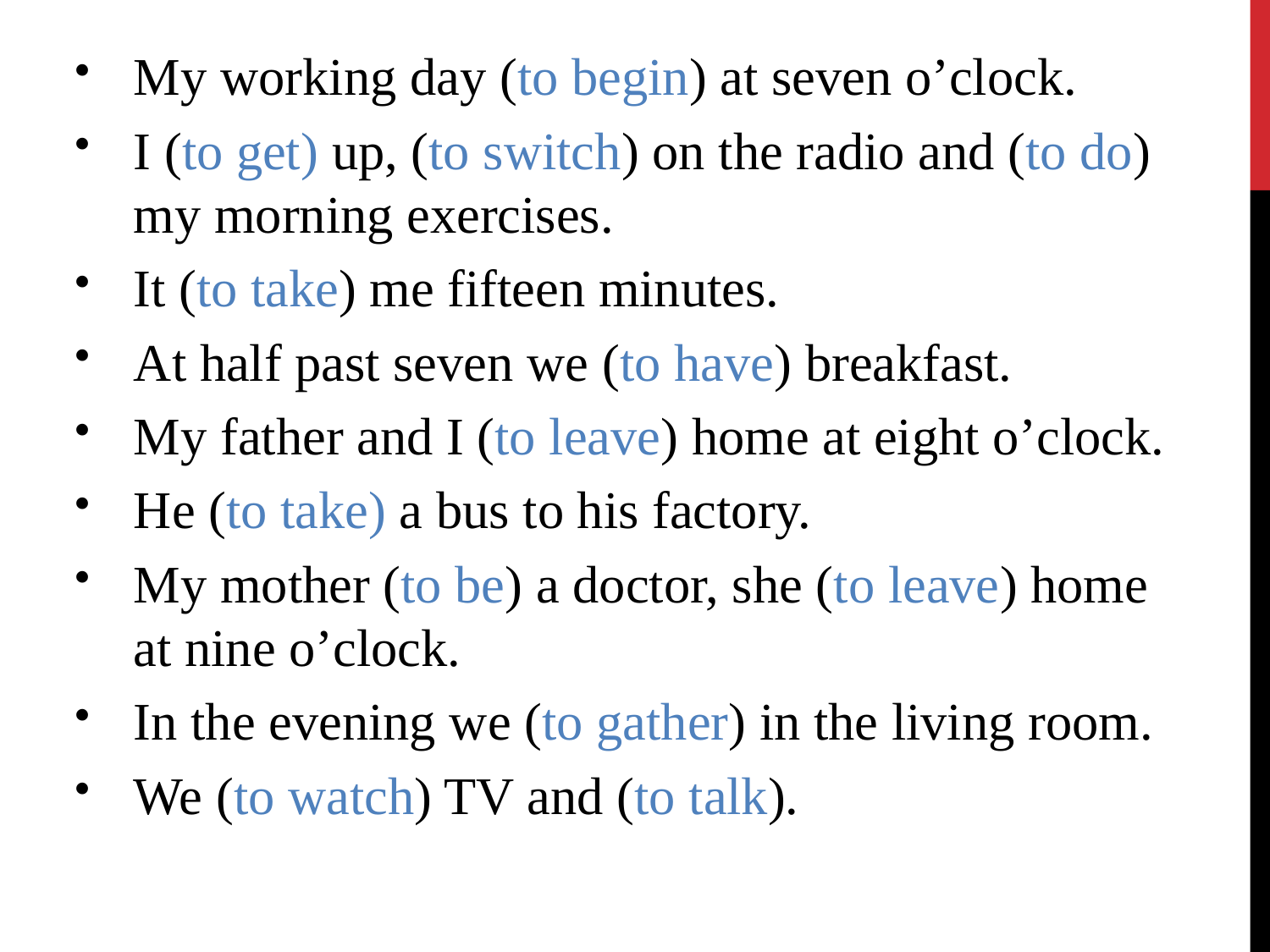

My working day (to begin) at seven o’clock.
I (to get) up, (to switch) on the radio and (to do) my morning exercises.
It (to take) me fifteen minutes.
At half past seven we (to have) breakfast.
My father and I (to leave) home at eight o’clock.
He (to take) a bus to his factory.
My mother (to be) a doctor, she (to leave) home at nine o’clock.
In the evening we (to gather) in the living room.
We (to watch) TV and (to talk).